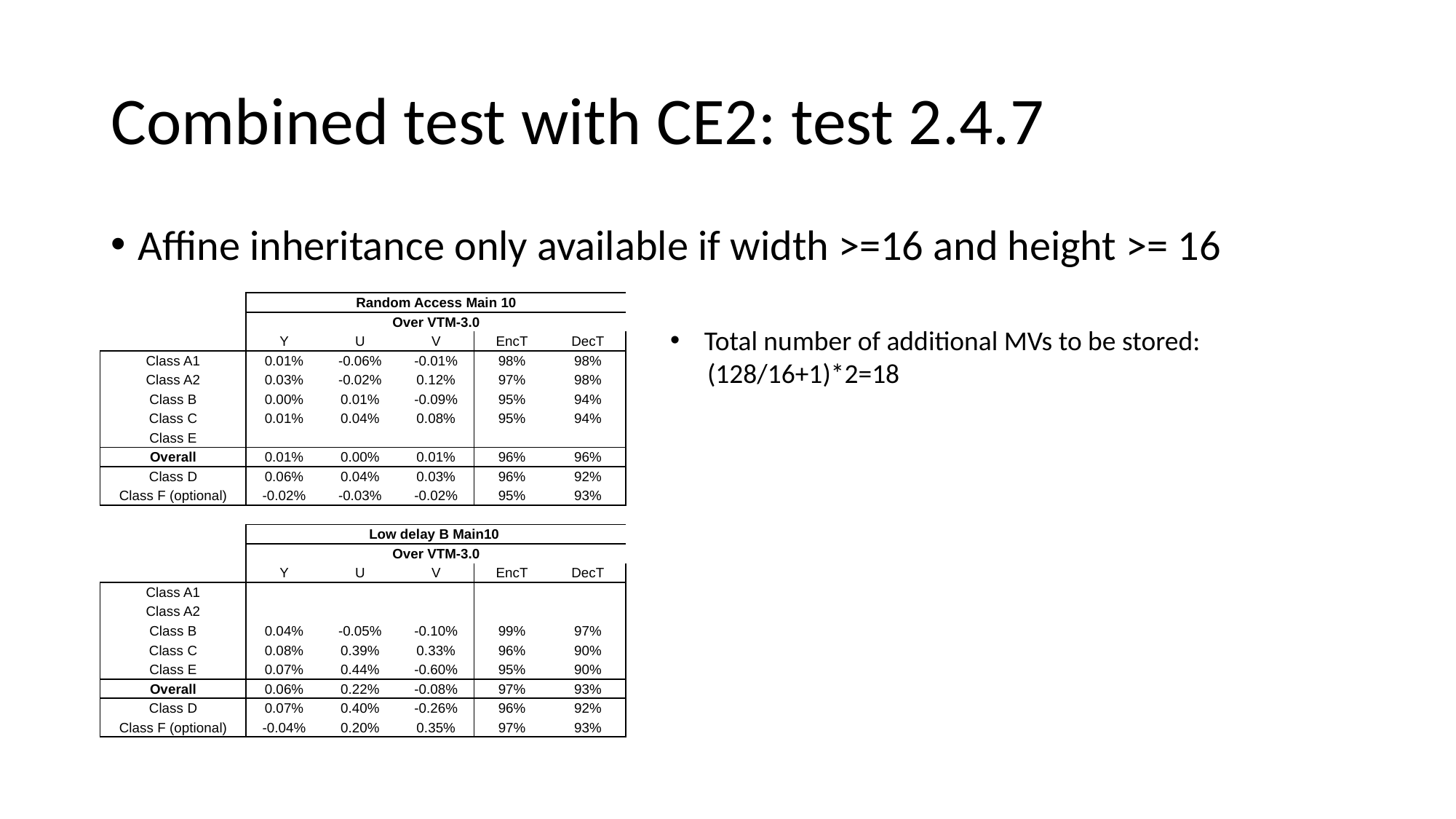

# Combined test with CE2: test 2.4.7
Affine inheritance only available if width >=16 and height >= 16
|  | Random Access Main 10 |  |  |  |  |
| --- | --- | --- | --- | --- | --- |
|  | Over VTM-3.0 |  |  |  |  |
|  | Y | U | V | EncT | DecT |
| Class A1 | 0.01% | -0.06% | -0.01% | 98% | 98% |
| Class A2 | 0.03% | -0.02% | 0.12% | 97% | 98% |
| Class B | 0.00% | 0.01% | -0.09% | 95% | 94% |
| Class C | 0.01% | 0.04% | 0.08% | 95% | 94% |
| Class E |  |  |  |  |  |
| Overall | 0.01% | 0.00% | 0.01% | 96% | 96% |
| Class D | 0.06% | 0.04% | 0.03% | 96% | 92% |
| Class F (optional) | -0.02% | -0.03% | -0.02% | 95% | 93% |
|  |  |  |  |  |  |
|  | Low delay B Main10 |  |  |  |  |
|  | Over VTM-3.0 |  |  |  |  |
|  | Y | U | V | EncT | DecT |
| Class A1 |  |  |  |  |  |
| Class A2 |  |  |  |  |  |
| Class B | 0.04% | -0.05% | -0.10% | 99% | 97% |
| Class C | 0.08% | 0.39% | 0.33% | 96% | 90% |
| Class E | 0.07% | 0.44% | -0.60% | 95% | 90% |
| Overall | 0.06% | 0.22% | -0.08% | 97% | 93% |
| Class D | 0.07% | 0.40% | -0.26% | 96% | 92% |
| Class F (optional) | -0.04% | 0.20% | 0.35% | 97% | 93% |
Total number of additional MVs to be stored:
      (128/16+1)*2=18